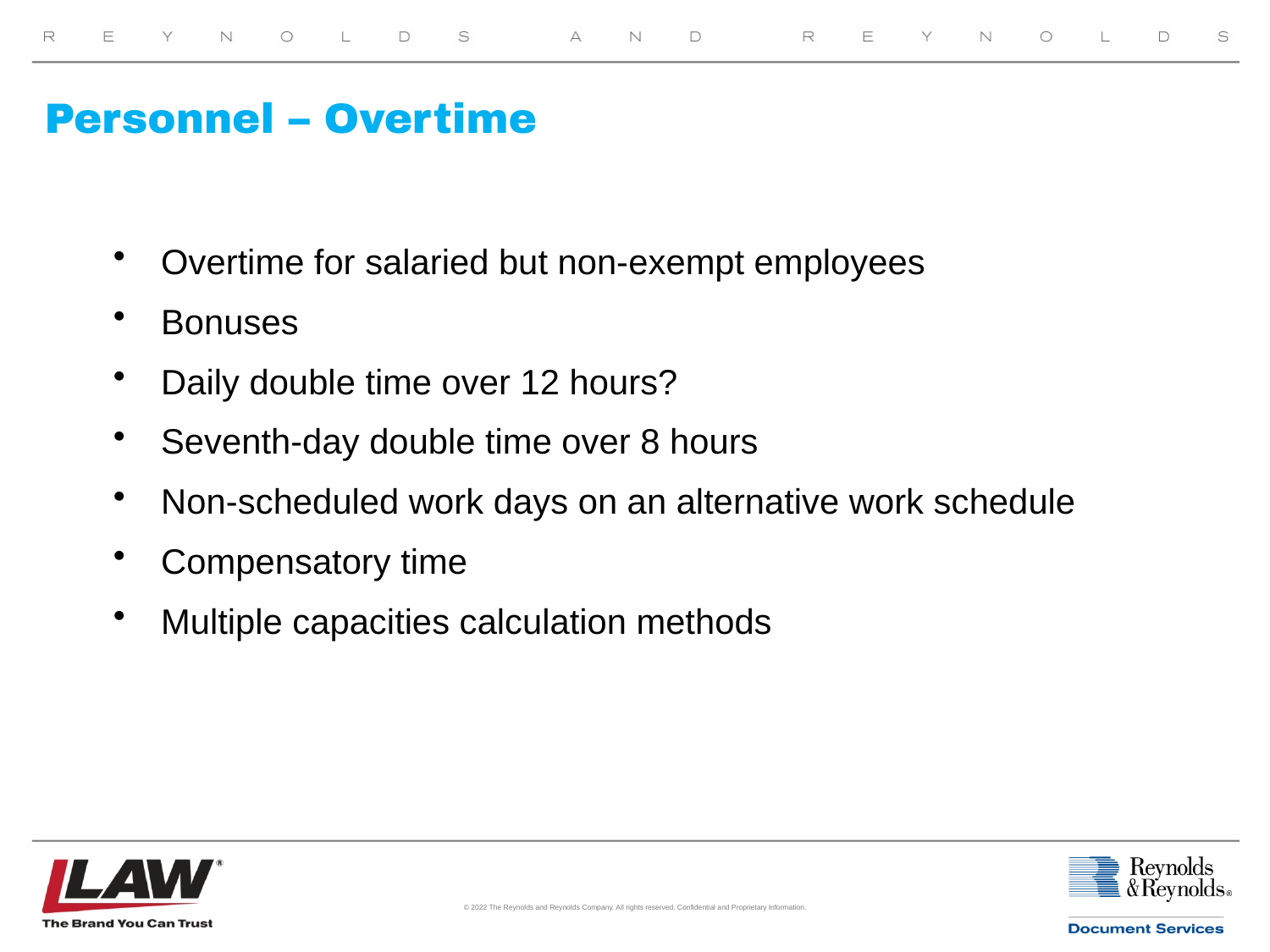

# Personnel – Overtime
Overtime for salaried but non-exempt employees
Bonuses
Daily double time over 12 hours?
Seventh-day double time over 8 hours
Non-scheduled work days on an alternative work schedule
Compensatory time
Multiple capacities calculation methods